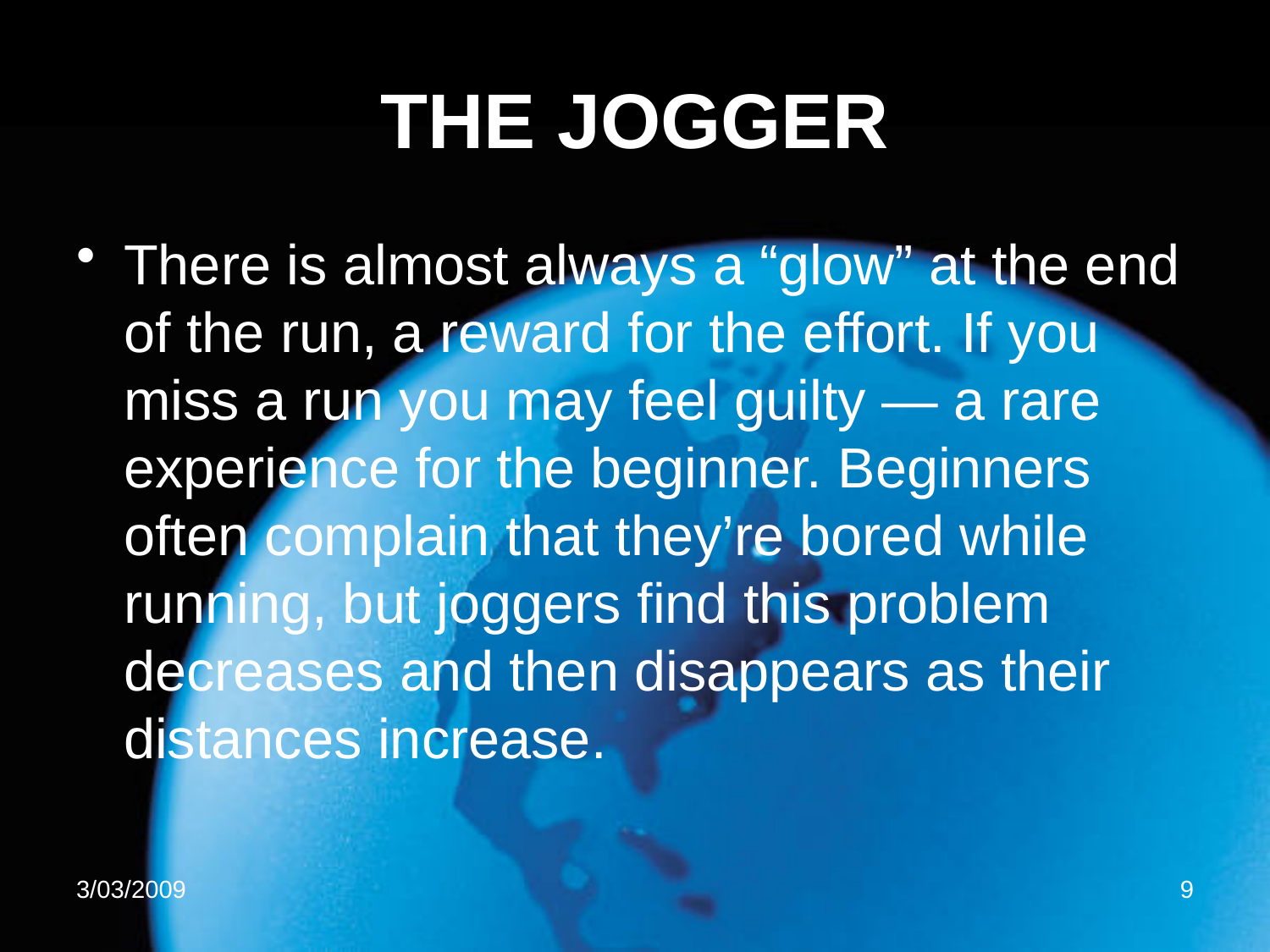

# THE JOGGER
There is almost always a “glow” at the end of the run, a reward for the effort. If you miss a run you may feel guilty — a rare experience for the beginner. Beginners often complain that they’re bored while running, but joggers find this problem decreases and then disappears as their distances increase.
3/03/2009
9